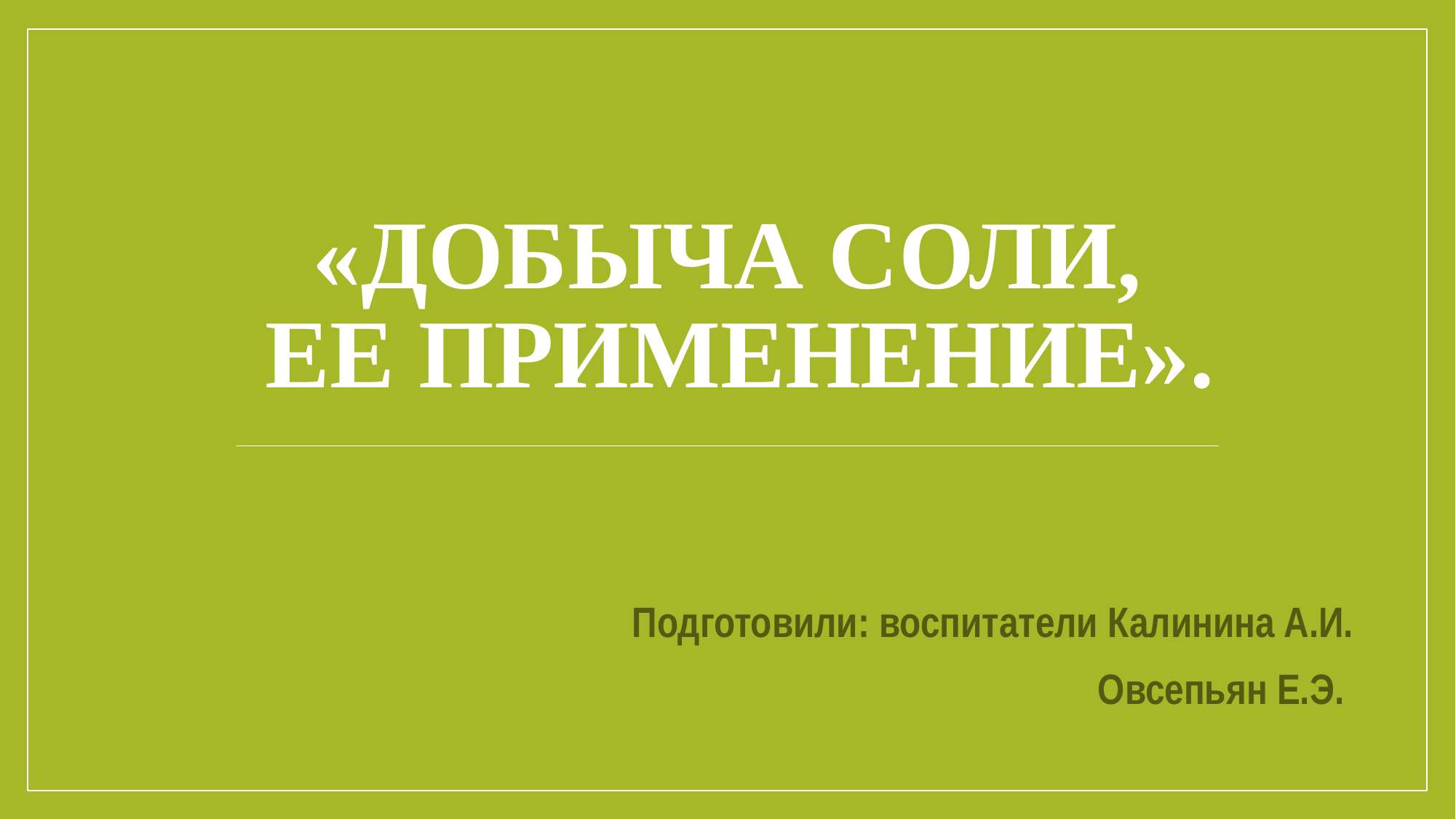

# «Добыча соли, ее применение».
Подготовили: воспитатели Калинина А.И.
Овсепьян Е.Э.